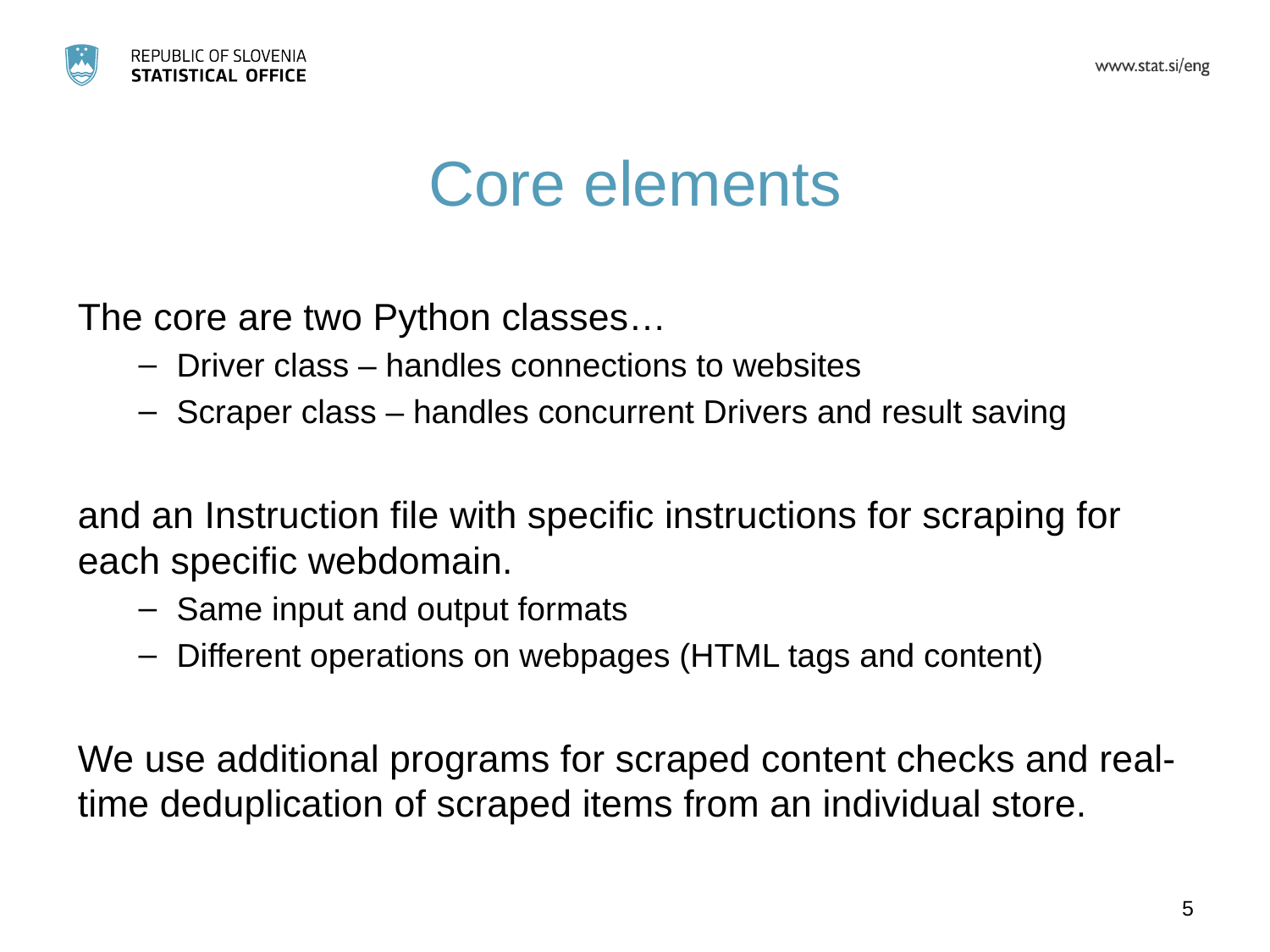

# Core elements
The core are two Python classes…
Driver class – handles connections to websites
Scraper class – handles concurrent Drivers and result saving

and an Instruction file with specific instructions for scraping for each specific webdomain.
Same input and output formats
Different operations on webpages (HTML tags and content)

We use additional programs for scraped content checks and real-time deduplication of scraped items from an individual store.
5